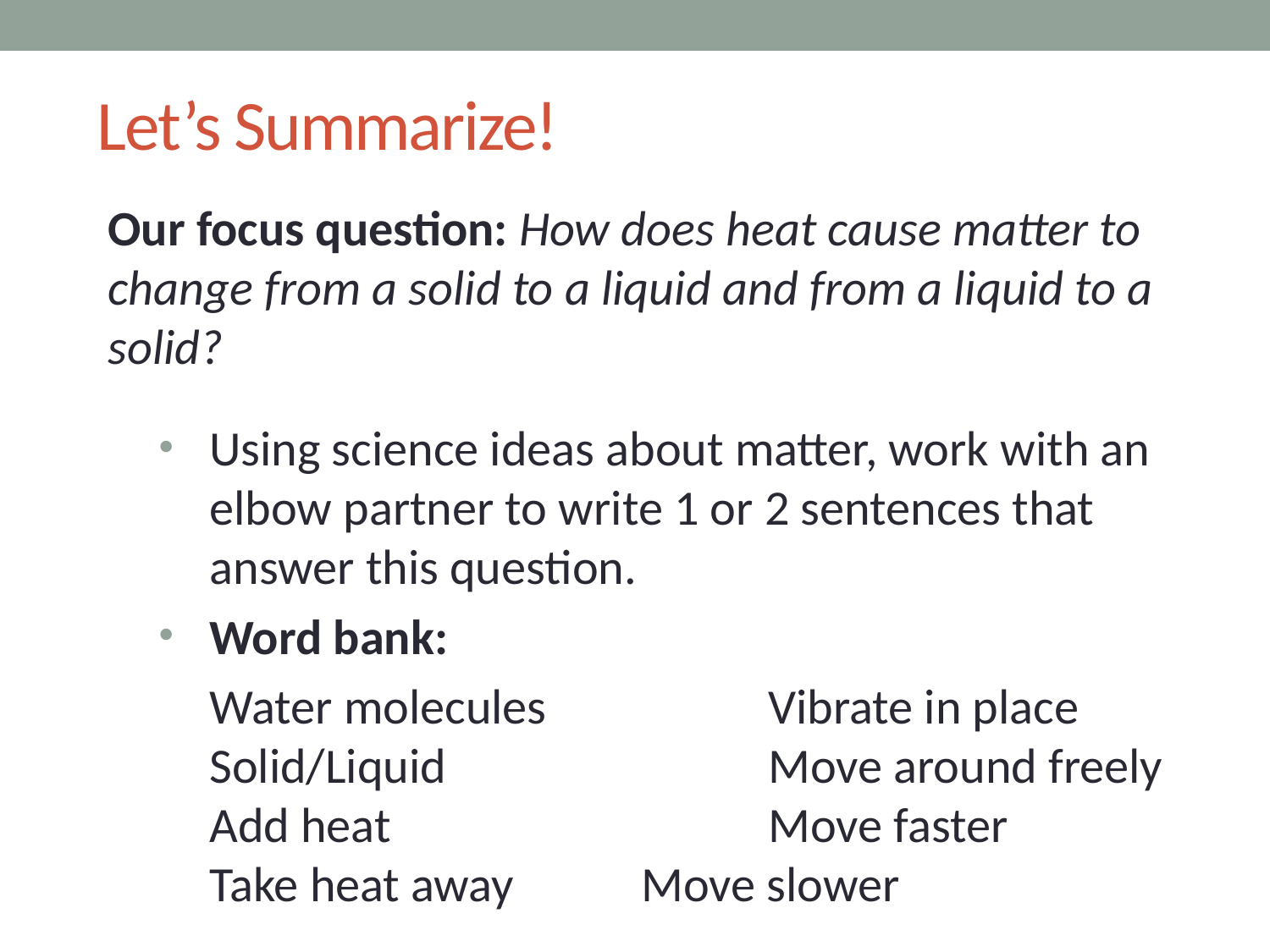

# Let’s Summarize!
Our focus question: How does heat cause matter to change from a solid to a liquid and from a liquid to a solid?
Using science ideas about matter, work with an elbow partner to write 1 or 2 sentences that answer this question.
Word bank:
Water molecules		Vibrate in place
Solid/Liquid			Move around freely
Add heat			Move faster
Take heat away		Move slower